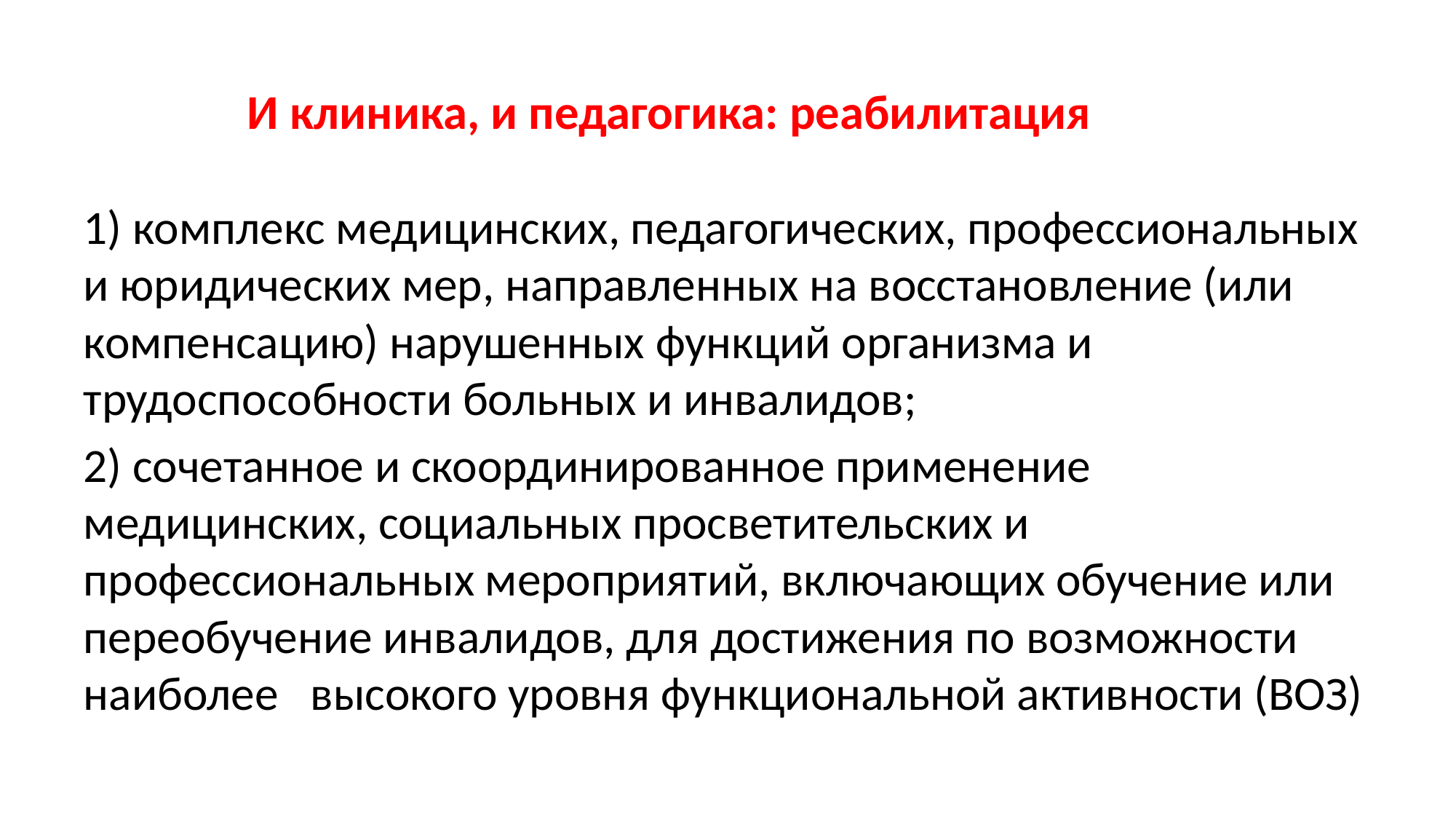

# И клиника, и педагогика: реабилитация
1) комплекс медицинских, педагогических, профессиональных и юридических мер, направленных на восстановление (или компенсацию) нарушенных функций организма и трудоспособности больных и инвалидов;
2) сочетанное и скоординированное применение медицинских, социальных просветительских и профессиональных мероприятий, включающих обучение или переобучение инвалидов, для достижения по возможности наиболее   высокого уровня функциональной активности (ВОЗ)